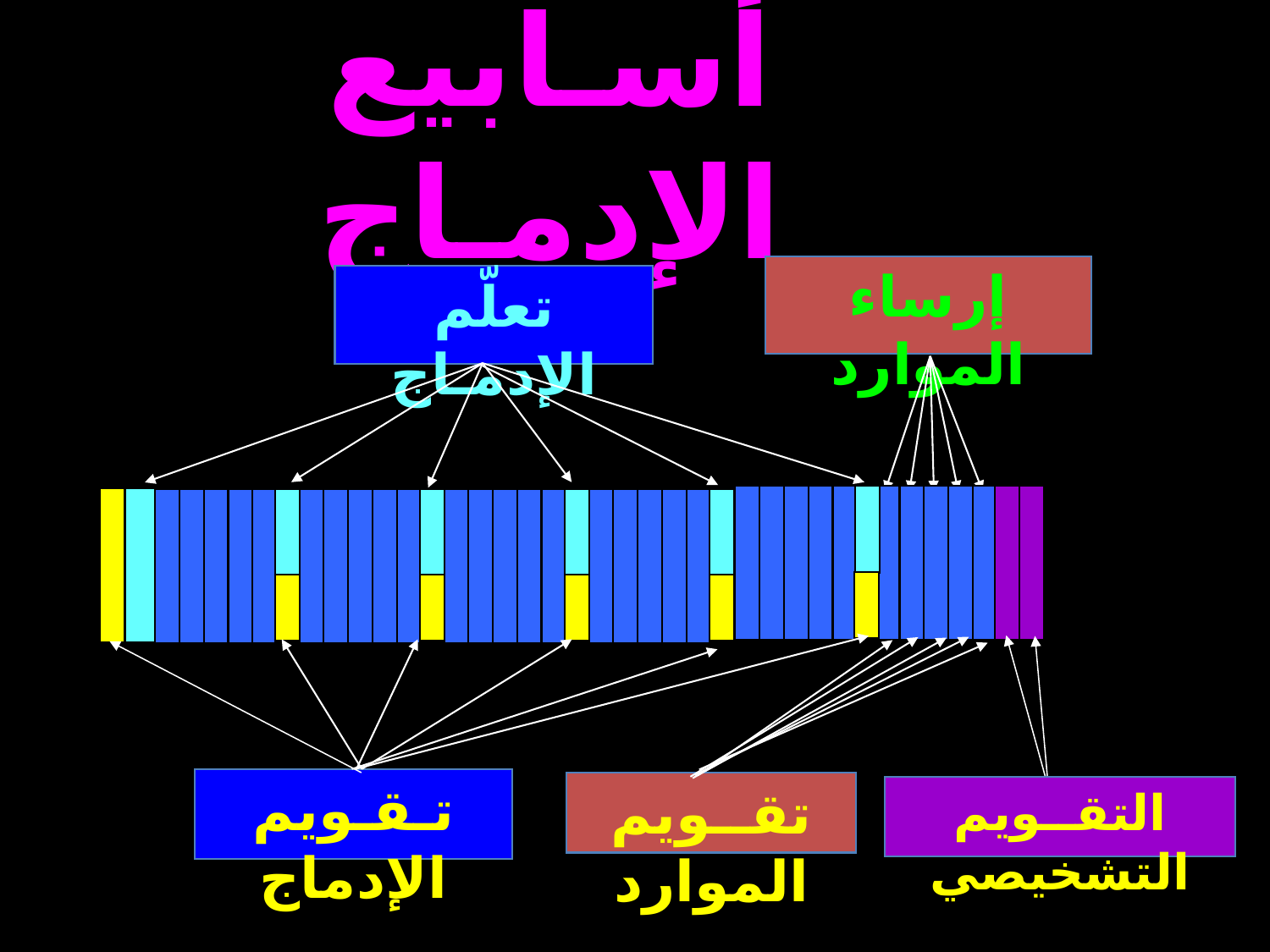

أسـابيع الإدمـاج
إرساء الموارد
تعلّم الإدمـاج

تـقـويم الإدماج
تقــويم الموارد
التقــويم التشخيصي